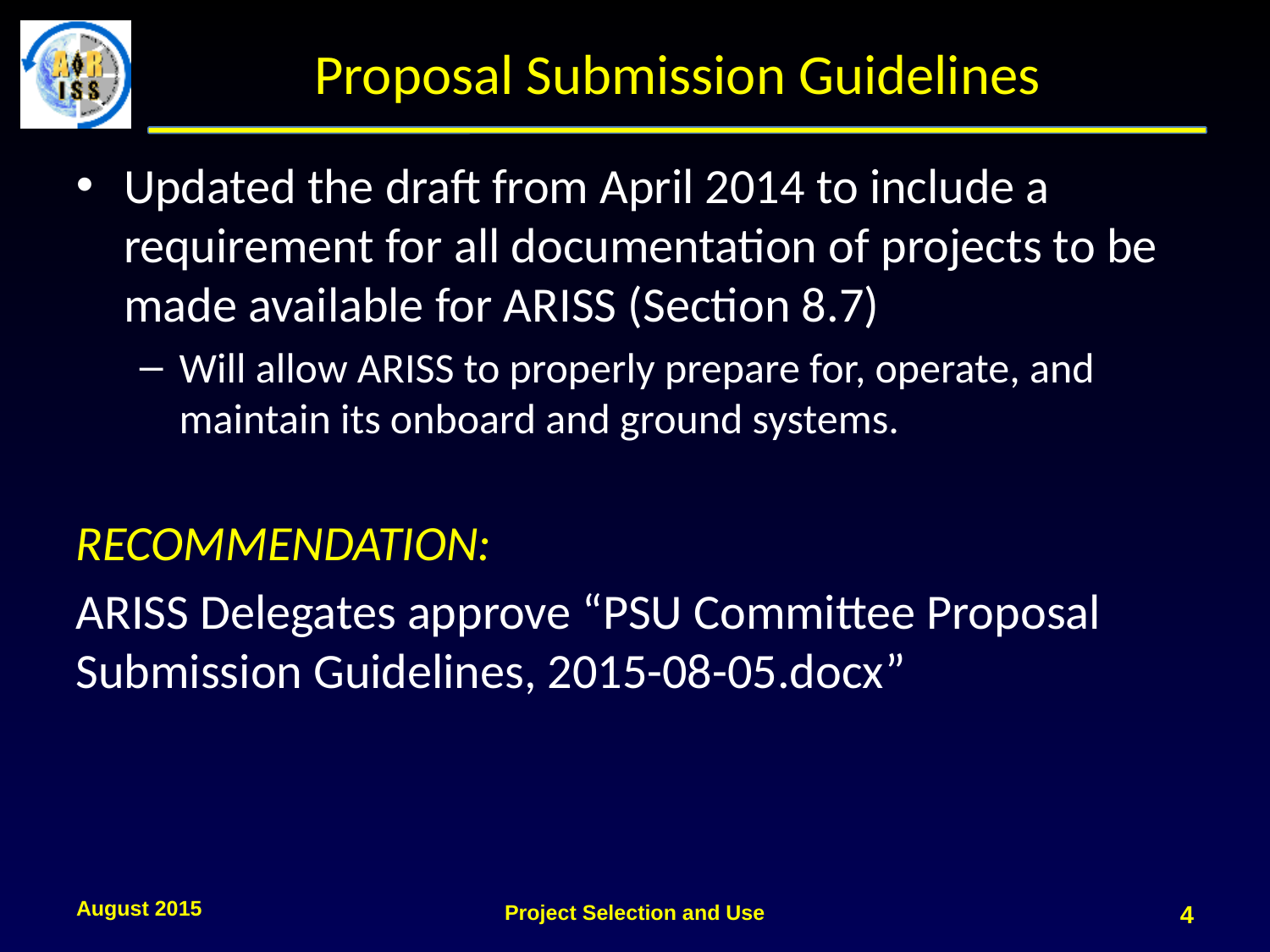

# Proposal Submission Guidelines
Updated the draft from April 2014 to include a requirement for all documentation of projects to be made available for ARISS (Section 8.7)
Will allow ARISS to properly prepare for, operate, and maintain its onboard and ground systems.

RECOMMENDATION:
ARISS Delegates approve “PSU Committee Proposal Submission Guidelines, 2015-08-05.docx”

August 2015
Project Selection and Use
4